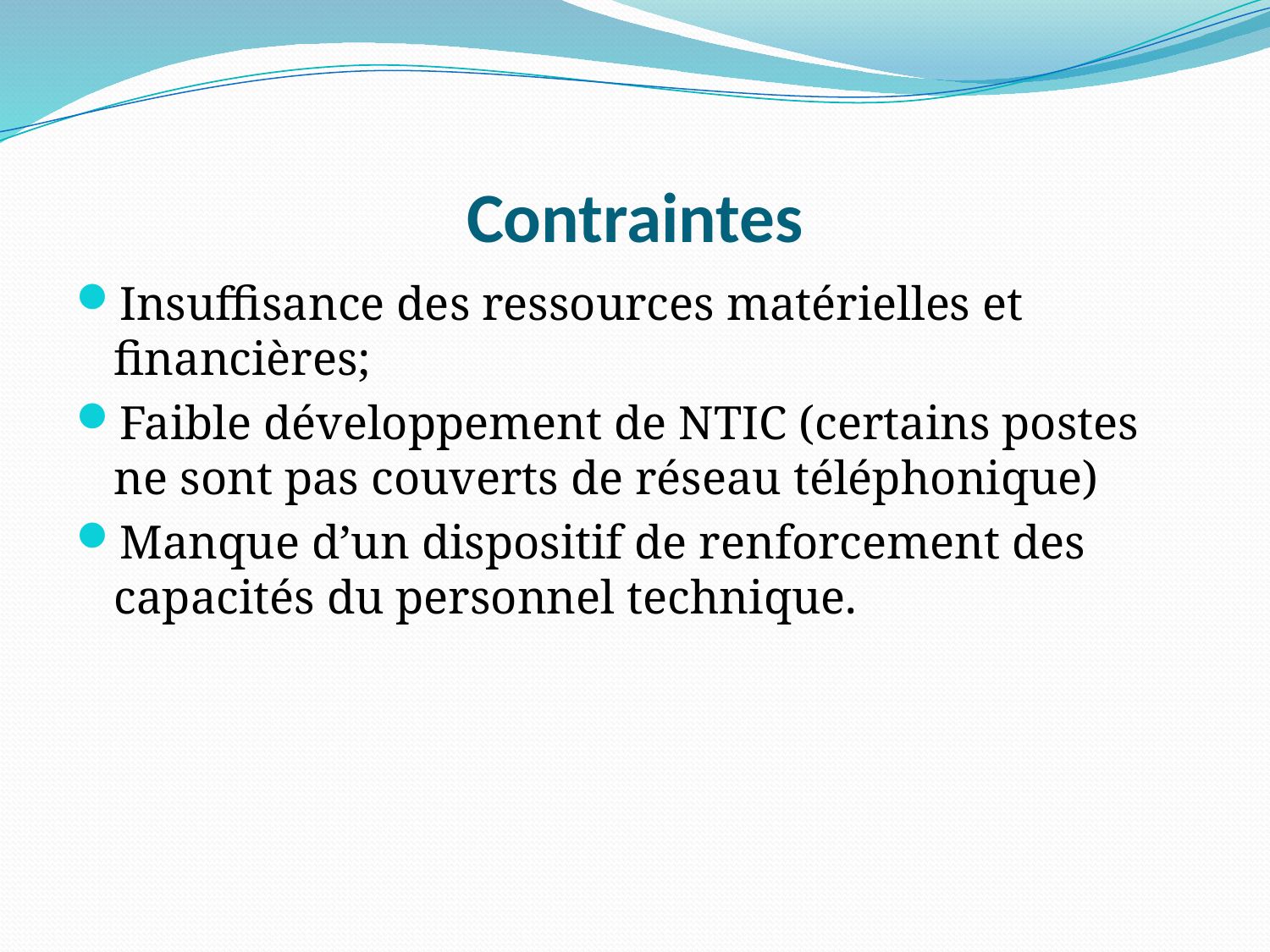

# Contraintes
Insuffisance des ressources matérielles et financières;
Faible développement de NTIC (certains postes ne sont pas couverts de réseau téléphonique)
Manque d’un dispositif de renforcement des capacités du personnel technique.